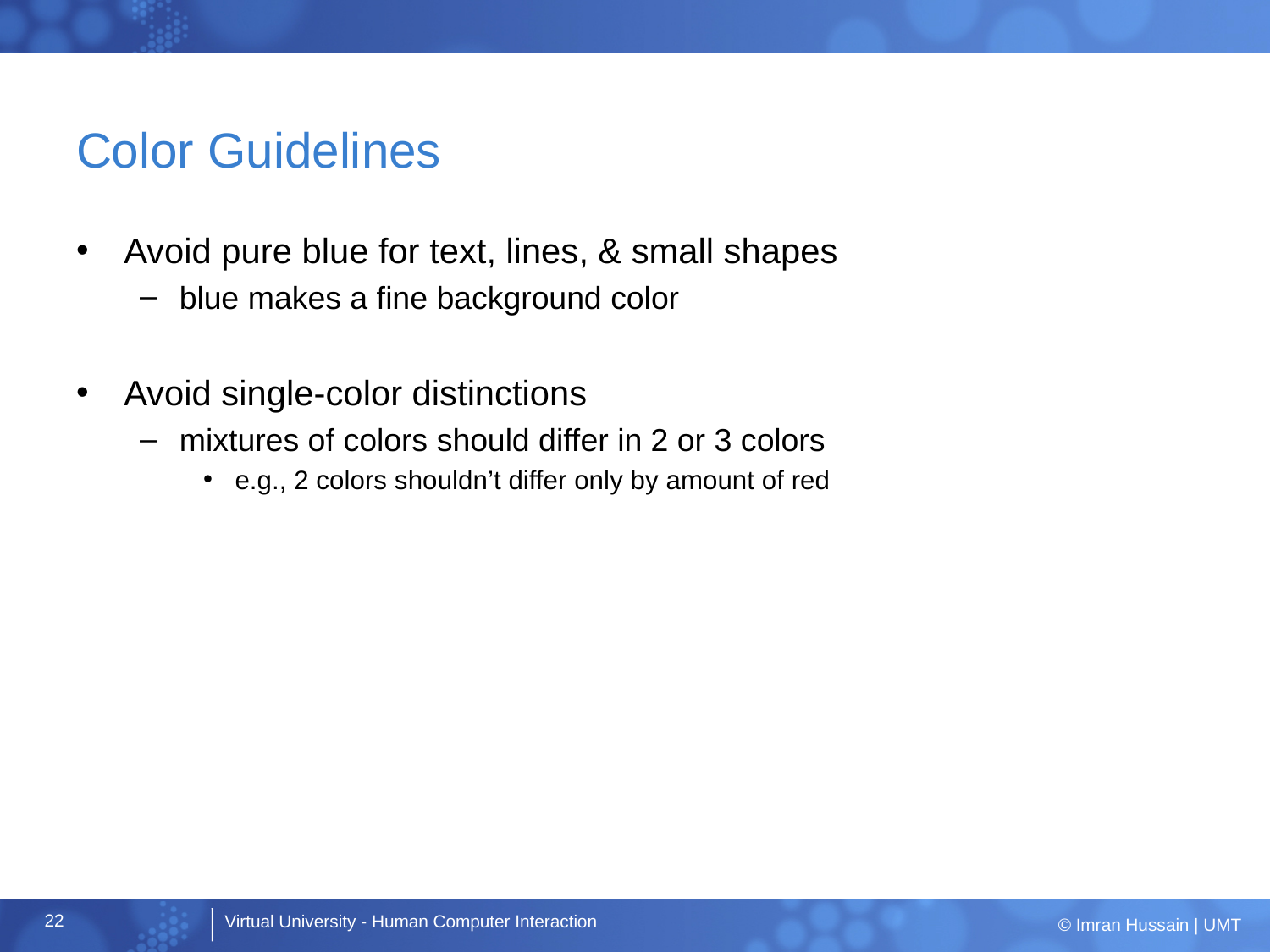

# Color Guidelines
Avoid pure blue for text, lines, & small shapes
blue makes a fine background color

Avoid single-color distinctions
mixtures of colors should differ in 2 or 3 colors
e.g., 2 colors shouldn’t differ only by amount of red